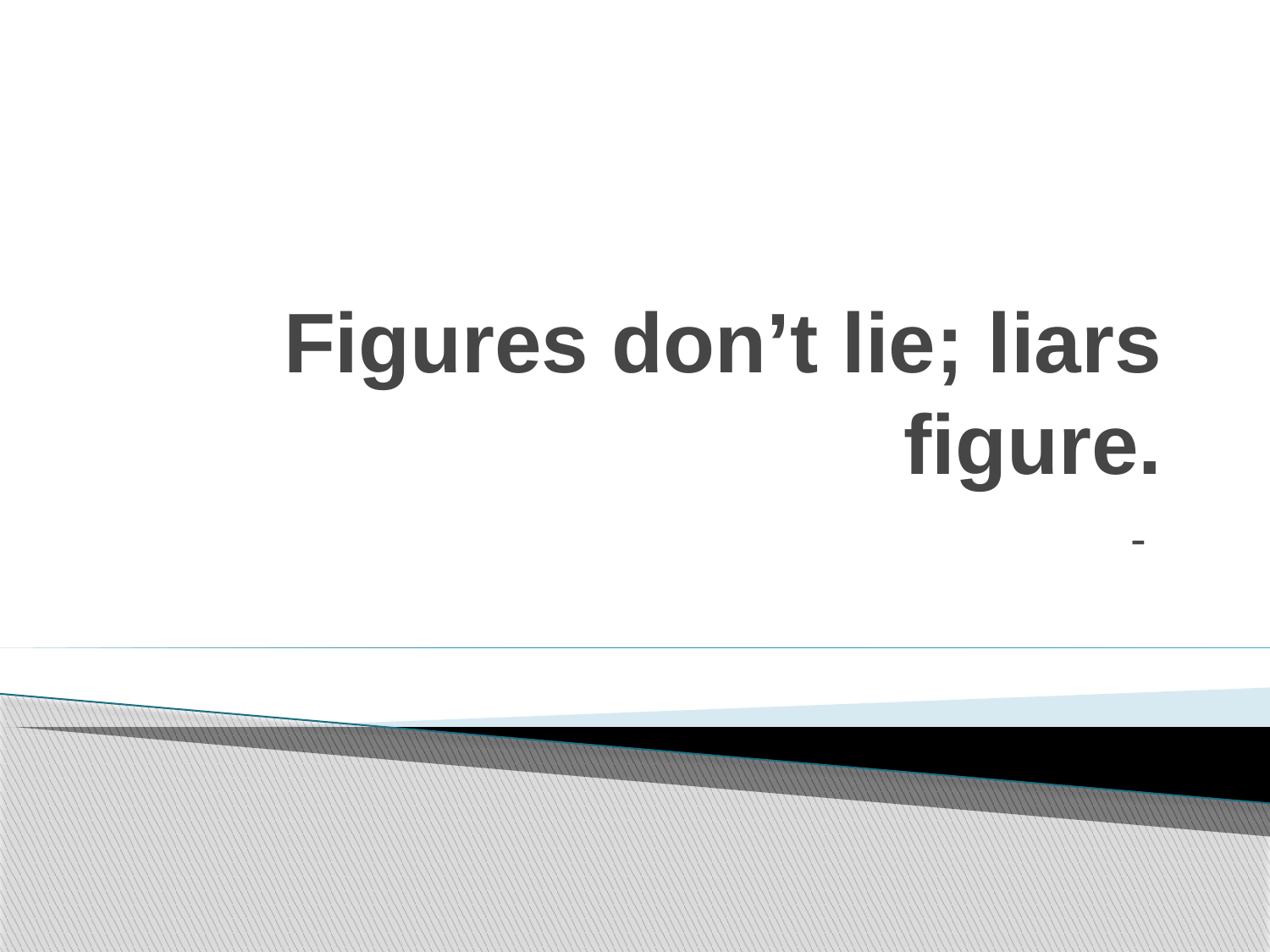

# Figures don’t lie; liars figure.
-